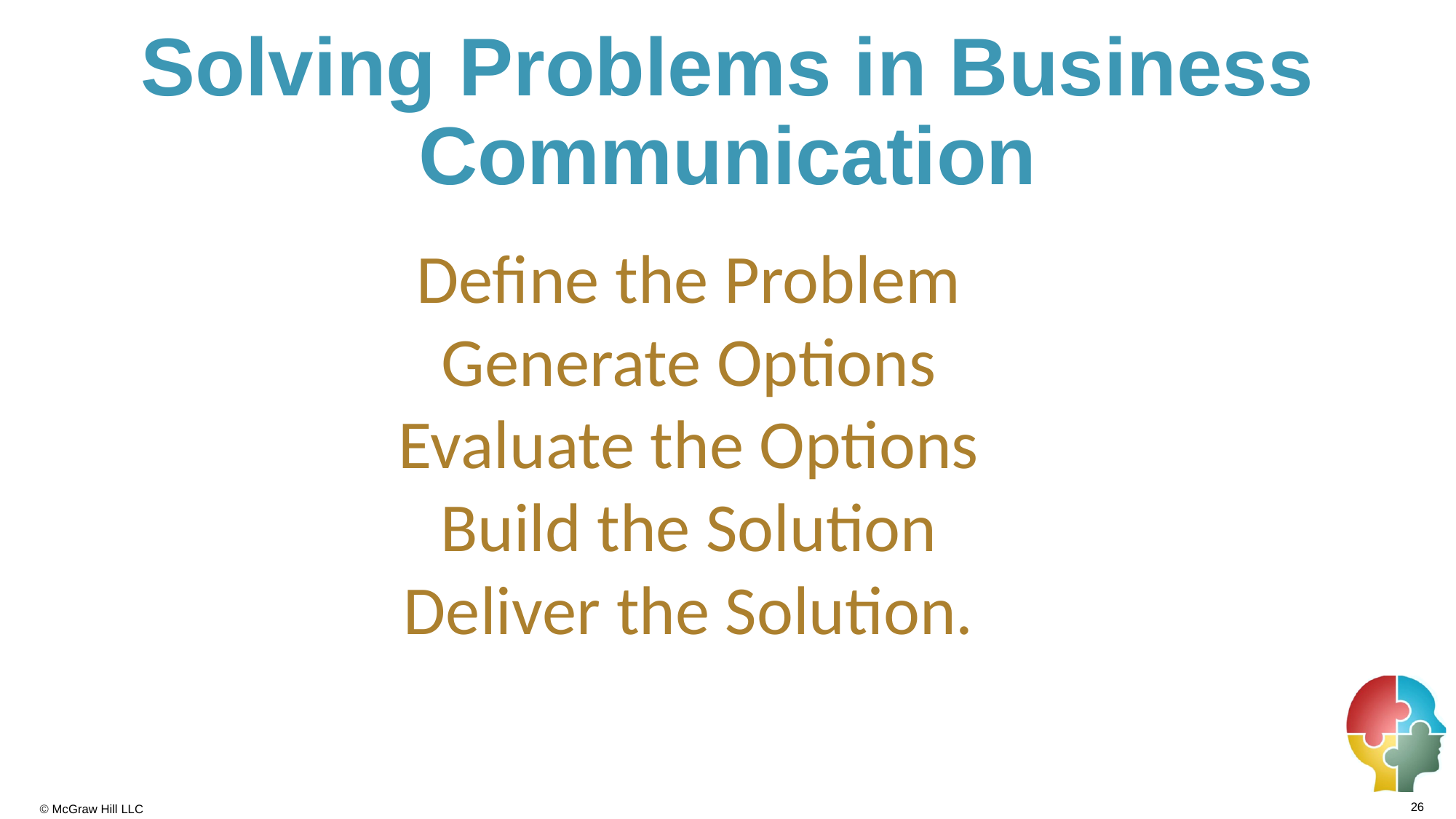

# Solving Problems in Business Communication
Define the Problem Generate Options Evaluate the Options Build the Solution Deliver the Solution.
26